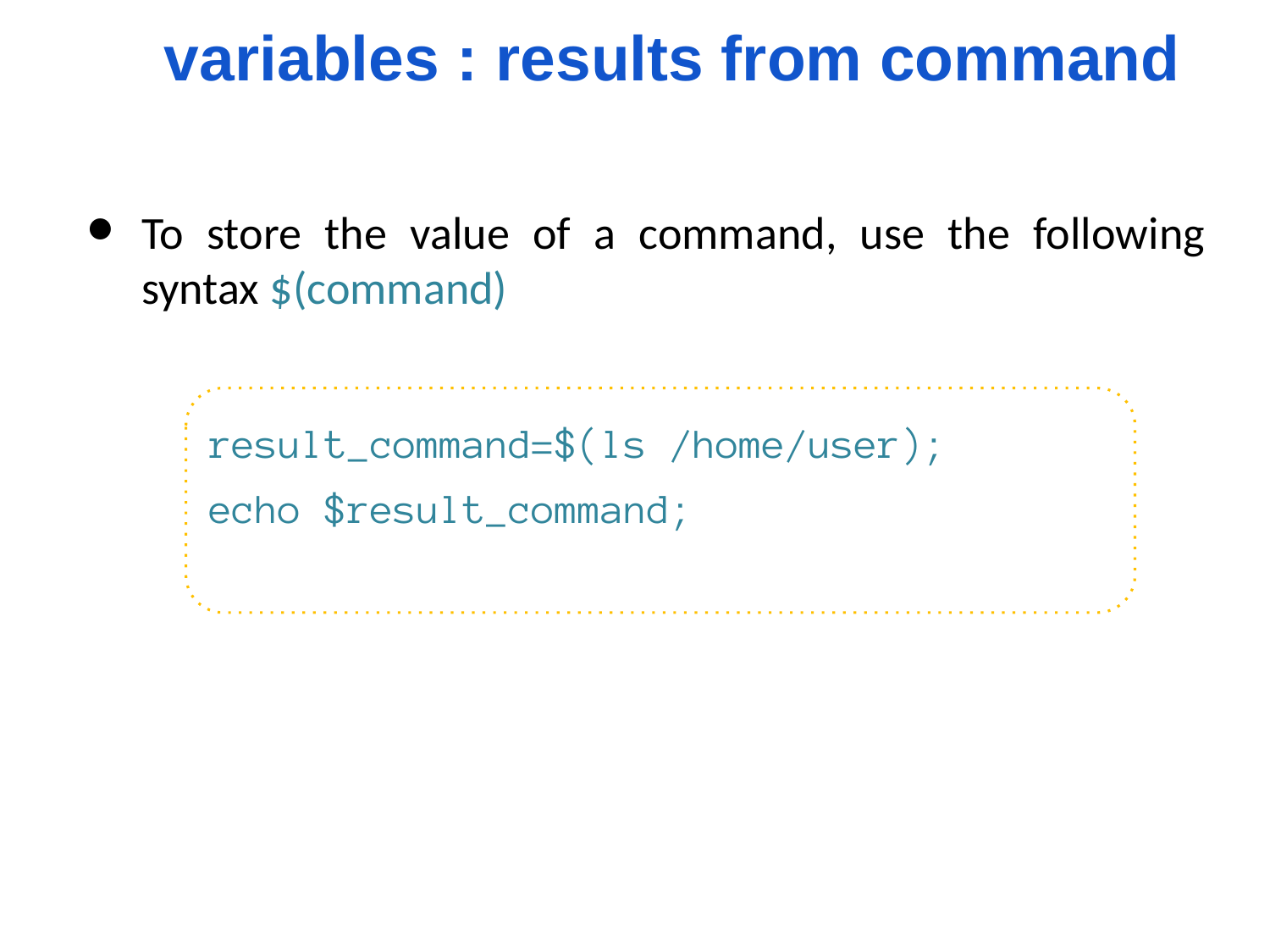

variables : results from command
To store the value of a command, use the following syntax $(command)
result_command=$(ls /home/user);
echo $result_command;